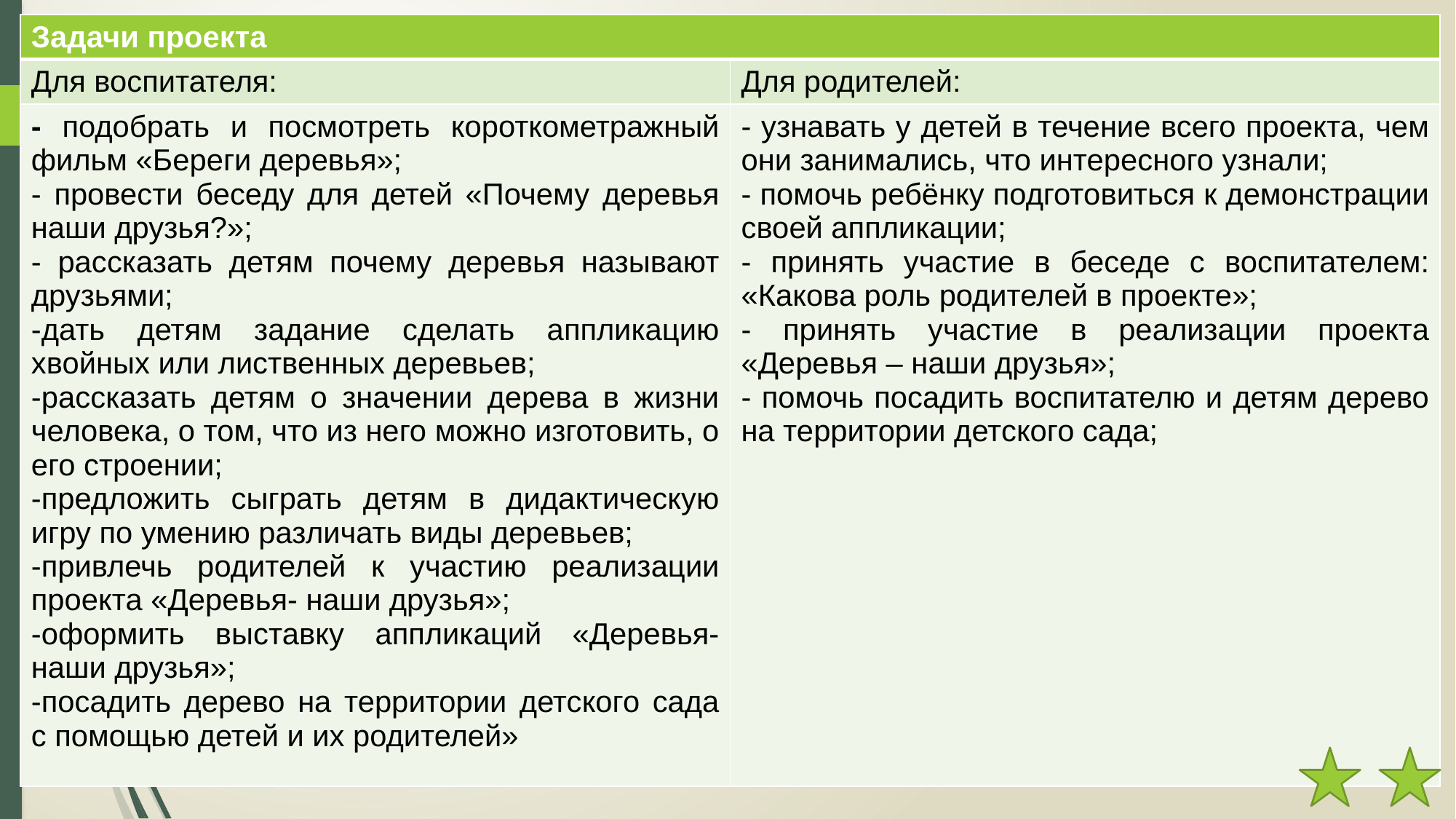

| Задачи проекта |  |
| --- | --- |
| Для воспитателя: | Для родителей: |
| - подобрать и посмотреть короткометражный фильм «Береги деревья»; - провести беседу для детей «Почему деревья наши друзья?»; - рассказать детям почему деревья называют друзьями; -дать детям задание сделать аппликацию хвойных или лиственных деревьев; -рассказать детям о значении дерева в жизни человека, о том, что из него можно изготовить, о его строении; -предложить сыграть детям в дидактическую игру по умению различать виды деревьев; -привлечь родителей к участию реализации проекта «Деревья- наши друзья»; -оформить выставку аппликаций «Деревья-наши друзья»; -посадить дерево на территории детского сада с помощью детей и их родителей» | - узнавать у детей в течение всего проекта, чем они занимались, что интересного узнали; - помочь ребёнку подготовиться к демонстрации своей аппликации; - принять участие в беседе с воспитателем: «Какова роль родителей в проекте»; - принять участие в реализации проекта «Деревья – наши друзья»; - помочь посадить воспитателю и детям дерево на территории детского сада; |